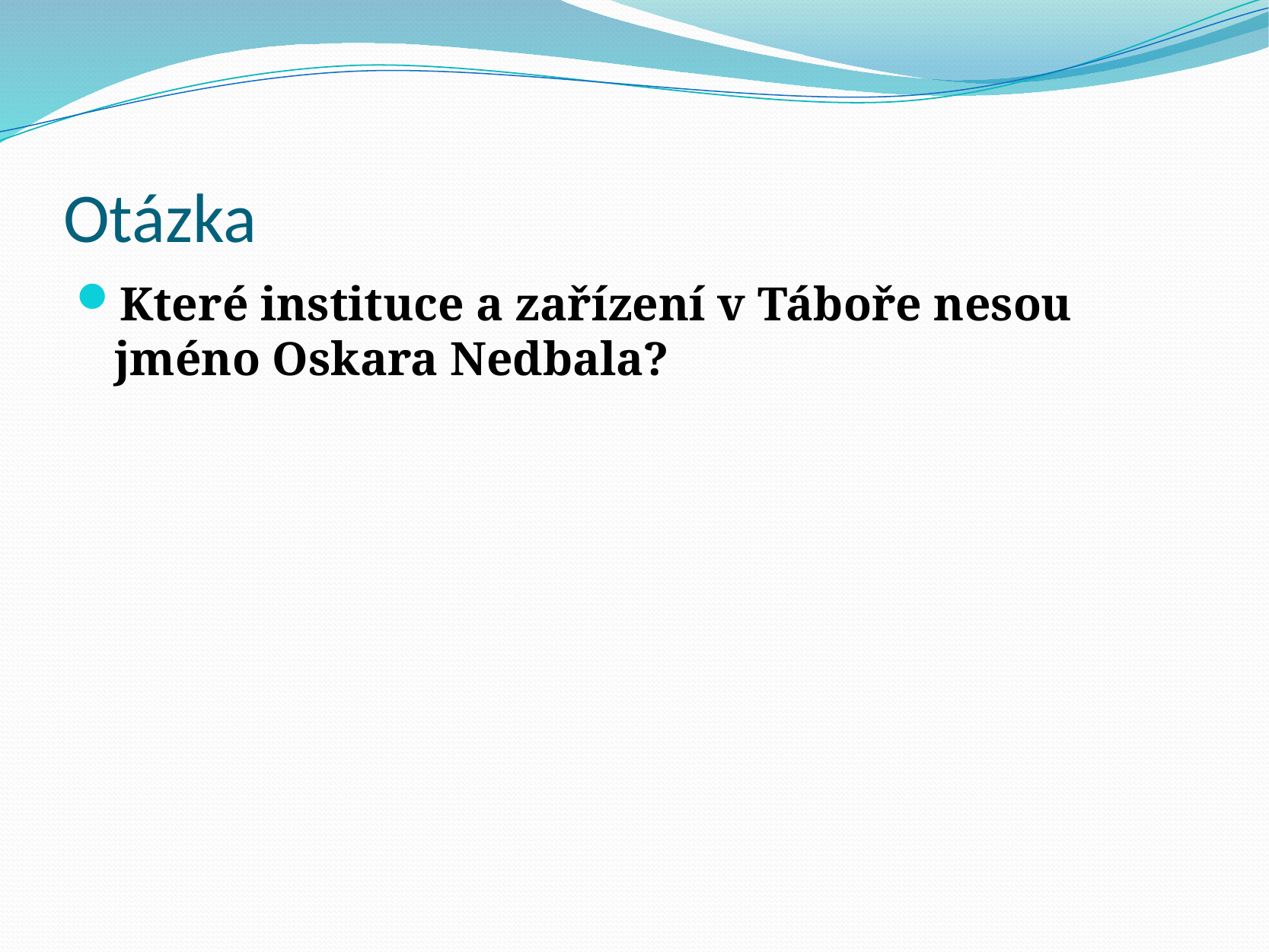

# Otázka
Které instituce a zařízení v Táboře nesou jméno Oskara Nedbala?